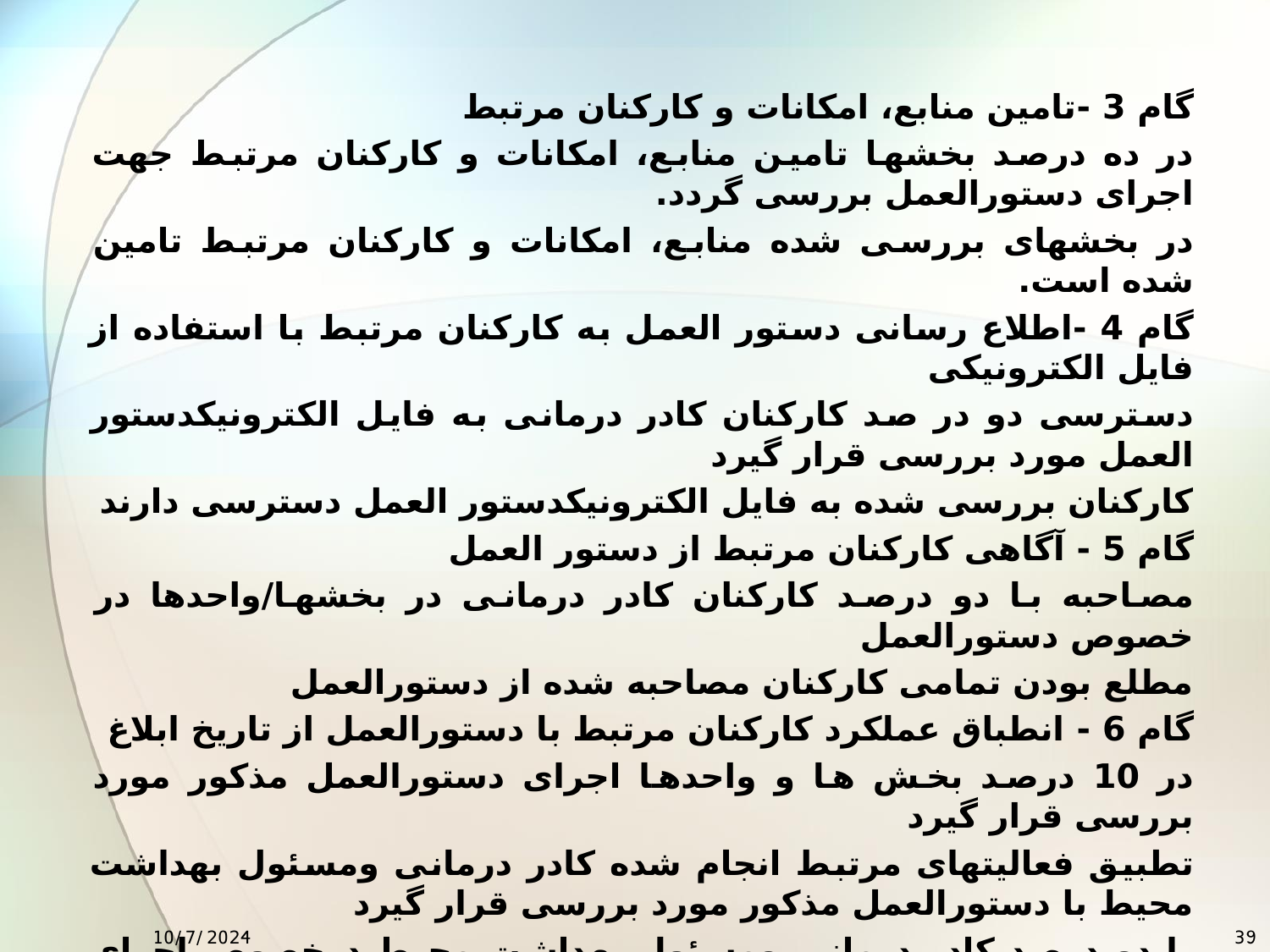

گام 3 -تامین منابع، امکانات و کارکنان مرتبط
در ده درصد بخشها تامین منابع، امکانات و کارکنان مرتبط جهت اجرای دستورالعمل بررسی گردد.
در بخشهای بررسی شده منابع، امکانات و کارکنان مرتبط تامین شده است.
گام 4 -اطلاع رسانی دستور العمل به کارکنان مرتبط با استفاده از فایل الکترونیکی
دسترسی دو در صد کارکنان کادر درمانی به فایل الکترونیكدستور العمل مورد بررسی قرار گیرد
کارکنان بررسی شده به فایل الکترونیكدستور العمل دسترسی دارند
گام 5 - آگاهی کارکنان مرتبط از دستور العمل
مصاحبه با دو درصد کارکنان کادر درمانی در بخشها/واحدها در خصوص دستورالعمل
مطلع بودن تمامی کارکنان مصاحبه شده از دستورالعمل
گام 6 - انطباق عملکرد کارکنان مرتبط با دستورالعمل از تاریخ ابلاغ
در 10 درصد بخش ها و واحدها اجرای دستورالعمل مذکور مورد بررسی قرار گیرد
تطبیق فعالیتهای مرتبط انجام شده کادر درمانی ومسئول بهداشت محیط با دستورالعمل مذکور مورد بررسی قرار گیرد
با دو درصد کادر درمانی ومسئول بهداشت محیط درخصوص اجرای دستورالعمل مذکور مصاحبه گردد
فعالیتها ی مرتبط تمامی افراد مصاحبه شده مطابق با دستور کار مذکور انجام می شود
10/7/2024
39